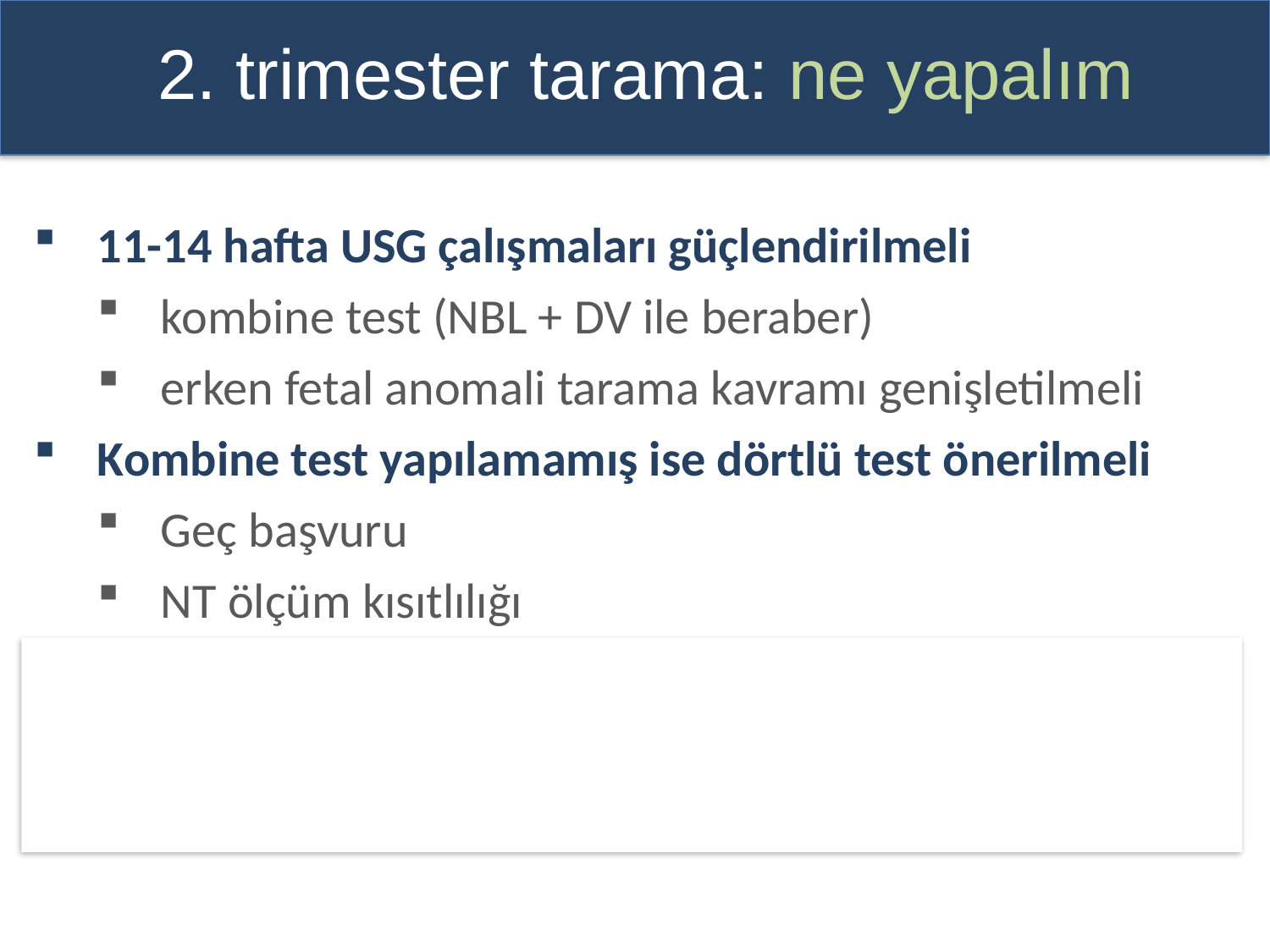

2. trimester tarama: ne yapalım

11-14 hafta USG çalışmaları güçlendirilmeli
kombine test (NBL + DV ile beraber)
erken fetal anomali tarama kavramı genişletilmeli
Kombine test yapılamamış ise dörtlü test önerilmeli
Geç başvuru
NT ölçüm kısıtlılığı
Entegre / Ardışık testlerin kullanımı ?
Pratik kullanım sıklığı ?
Sonuç gecikmesi, bekleme süresi, anksiete ?